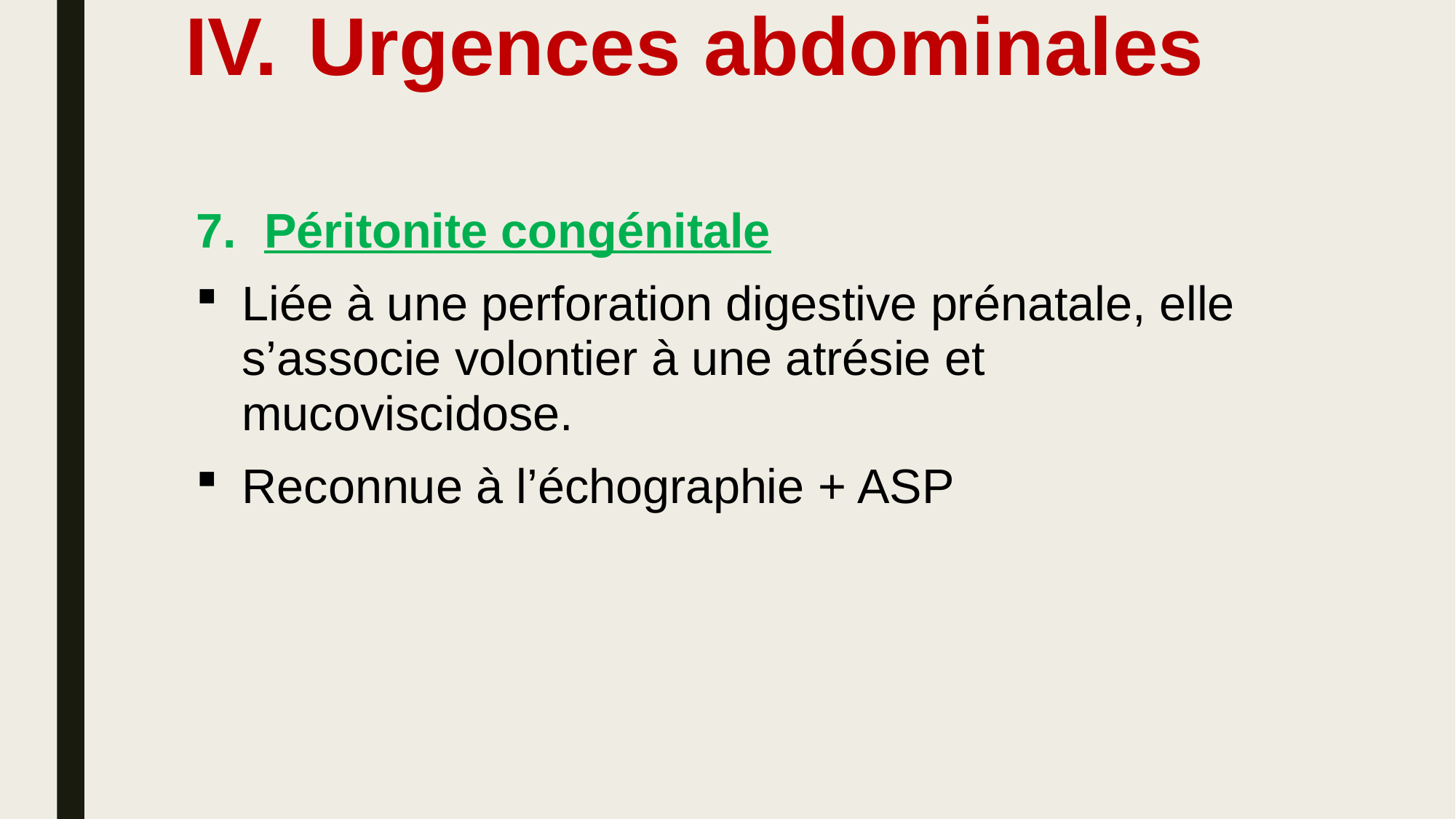

# Urgences abdominales
Péritonite congénitale
Liée à une perforation digestive prénatale, elle s’associe volontier à une atrésie et mucoviscidose.
Reconnue à l’échographie + ASP